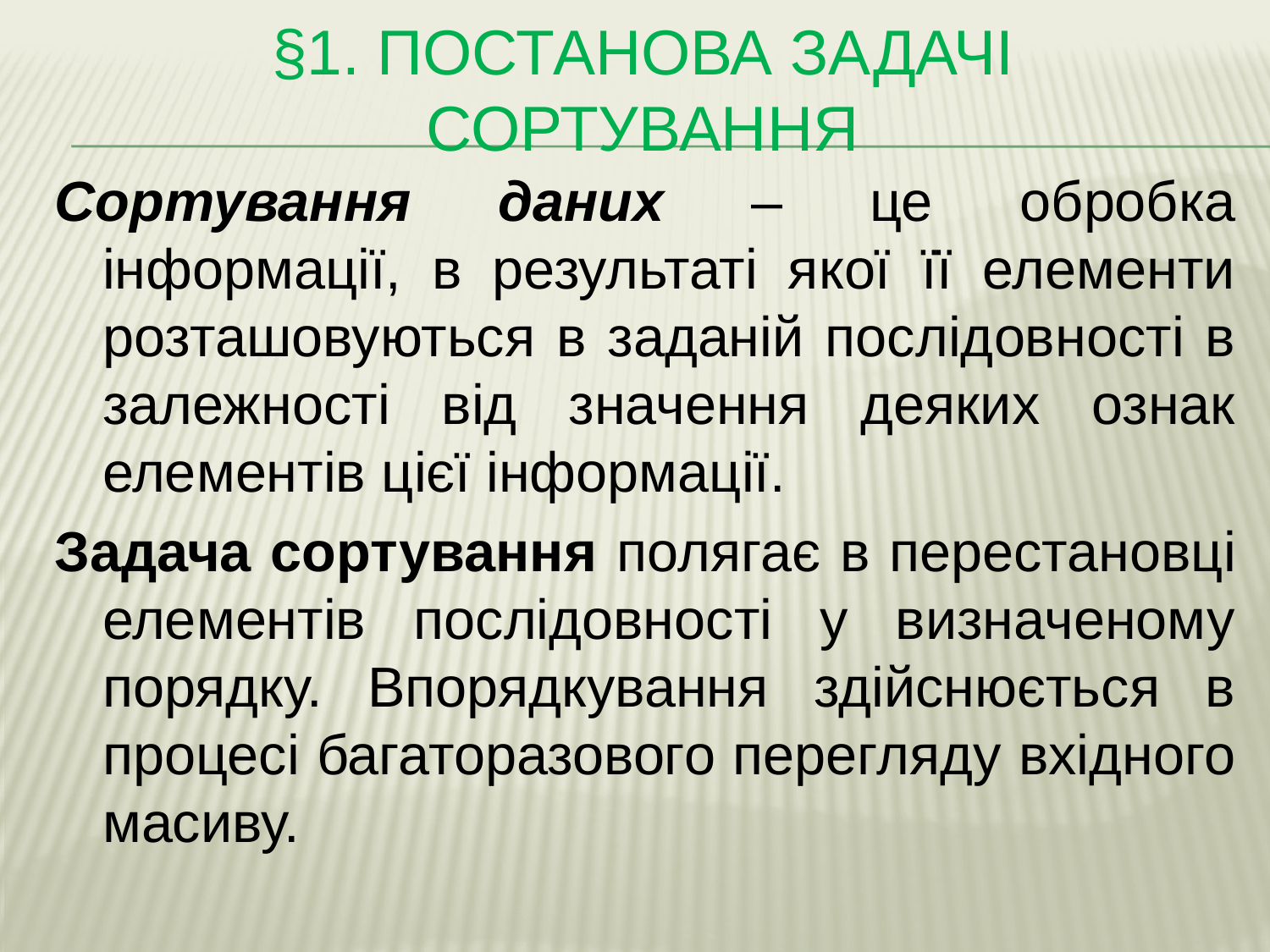

# §1. Постанова задачі сортування
Сортування даних – це обробка інформації, в результаті якої її елементи розташовуються в заданій послідовності в залежності від значення деяких ознак елементів цієї інформації.
Задача сортування полягає в перестановці елементів послідовності у визначеному порядку. Впорядкування здійснюється в процесі багаторазового перегляду вхідного масиву.